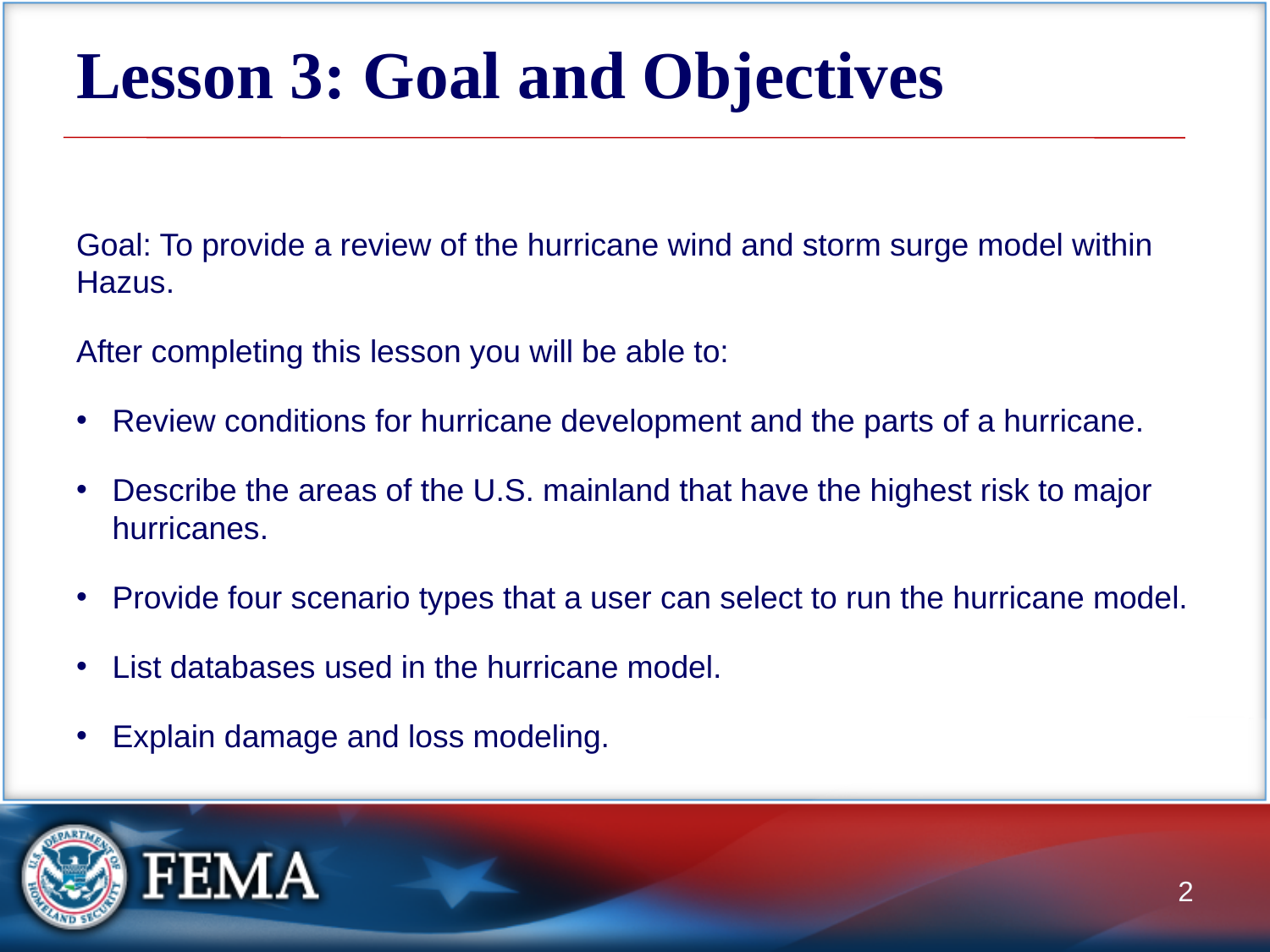

# Lesson 3: Goal and Objectives

Goal: To provide a review of the hurricane wind and storm surge model within Hazus.
After completing this lesson you will be able to:
Review conditions for hurricane development and the parts of a hurricane.
Describe the areas of the U.S. mainland that have the highest risk to major hurricanes.
Provide four scenario types that a user can select to run the hurricane model.
List databases used in the hurricane model.
Explain damage and loss modeling.
2